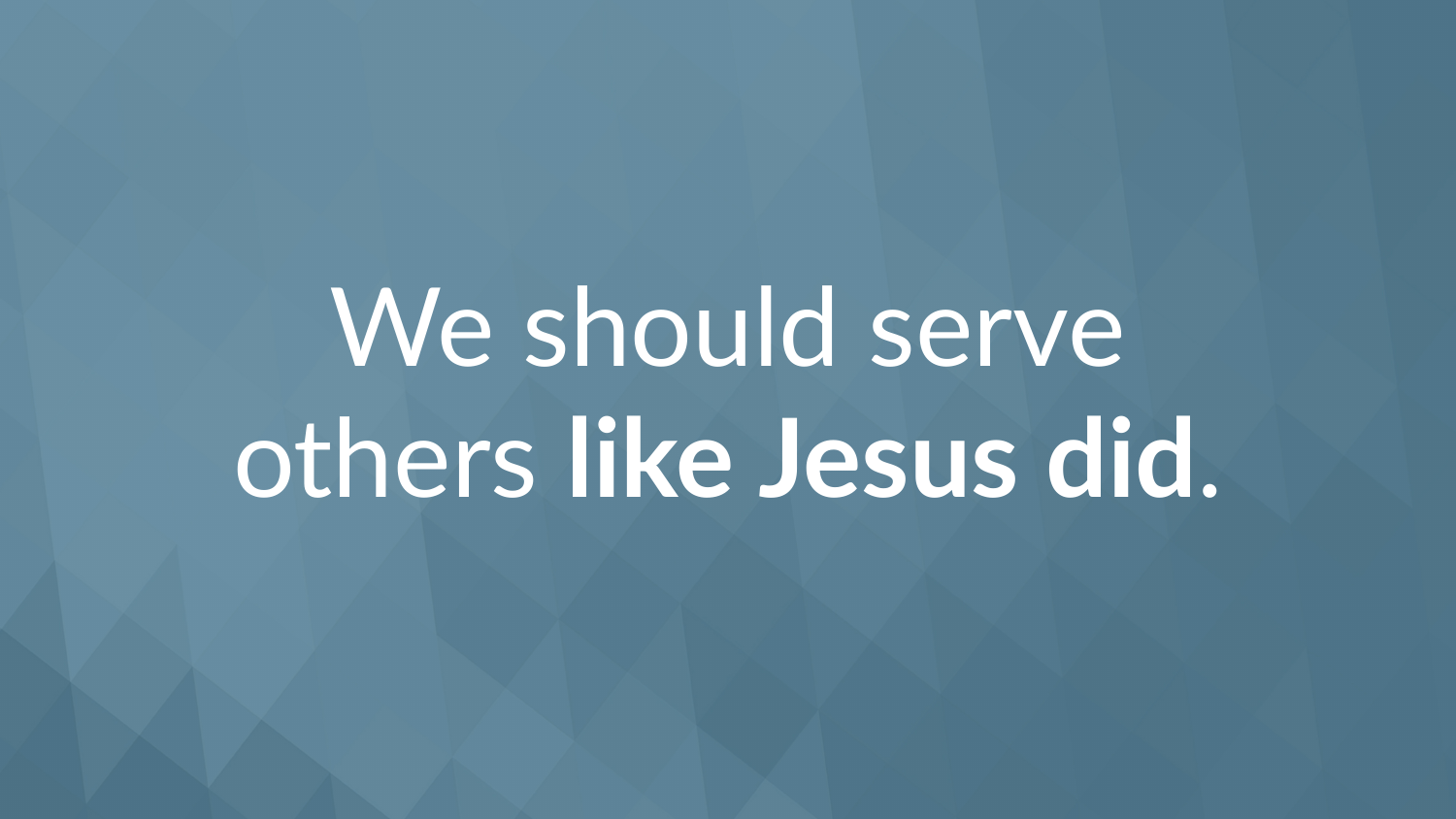

We should serve others like Jesus did.